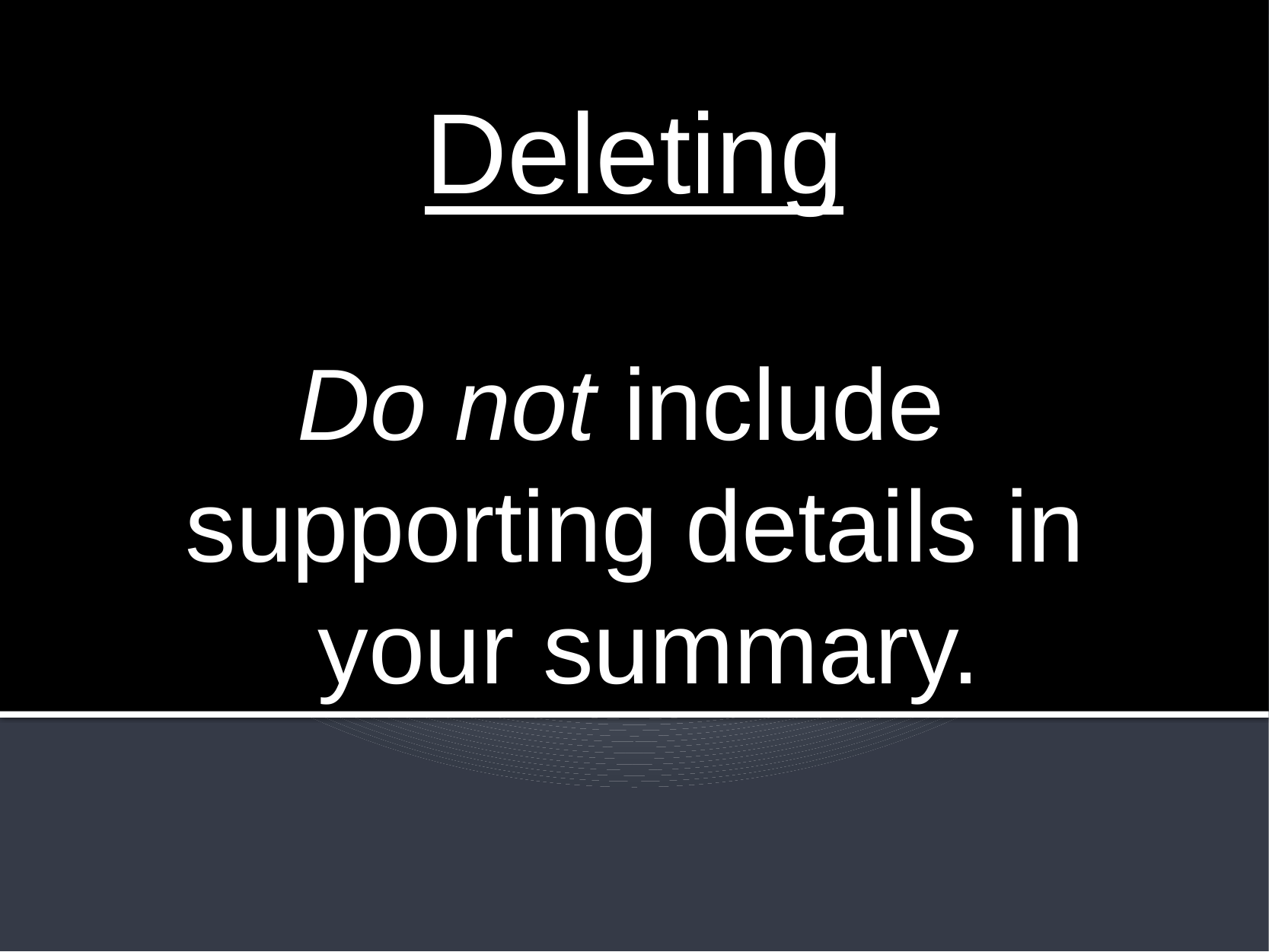

Deleting

Do not include  supporting details in  your summary.